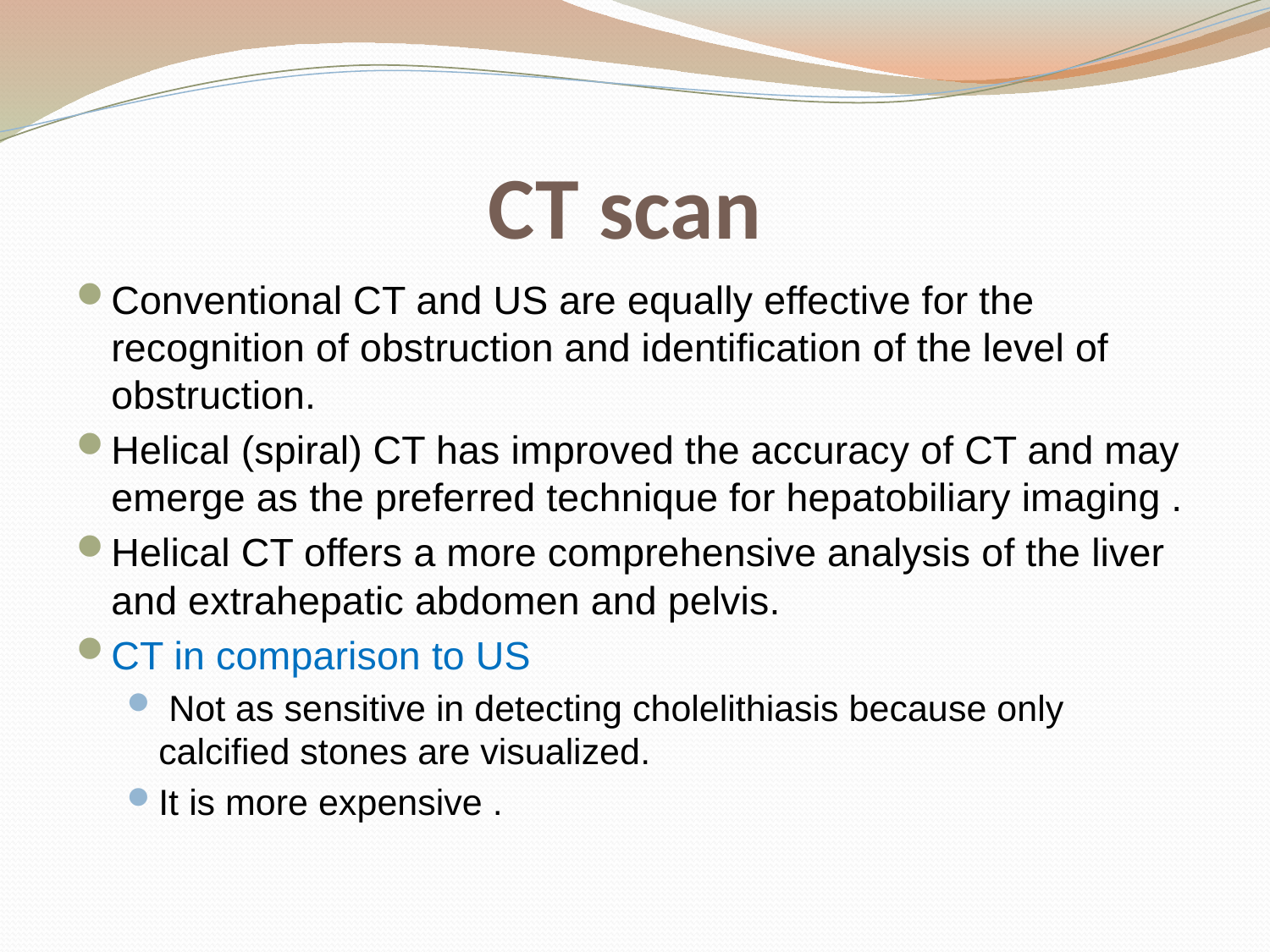

# CT scan
Conventional CT and US are equally effective for the recognition of obstruction and identification of the level of obstruction.
Helical (spiral) CT has improved the accuracy of CT and may emerge as the preferred technique for hepatobiliary imaging .
Helical CT offers a more comprehensive analysis of the liver and extrahepatic abdomen and pelvis.
CT in comparison to US
 Not as sensitive in detecting cholelithiasis because only calcified stones are visualized.
It is more expensive .